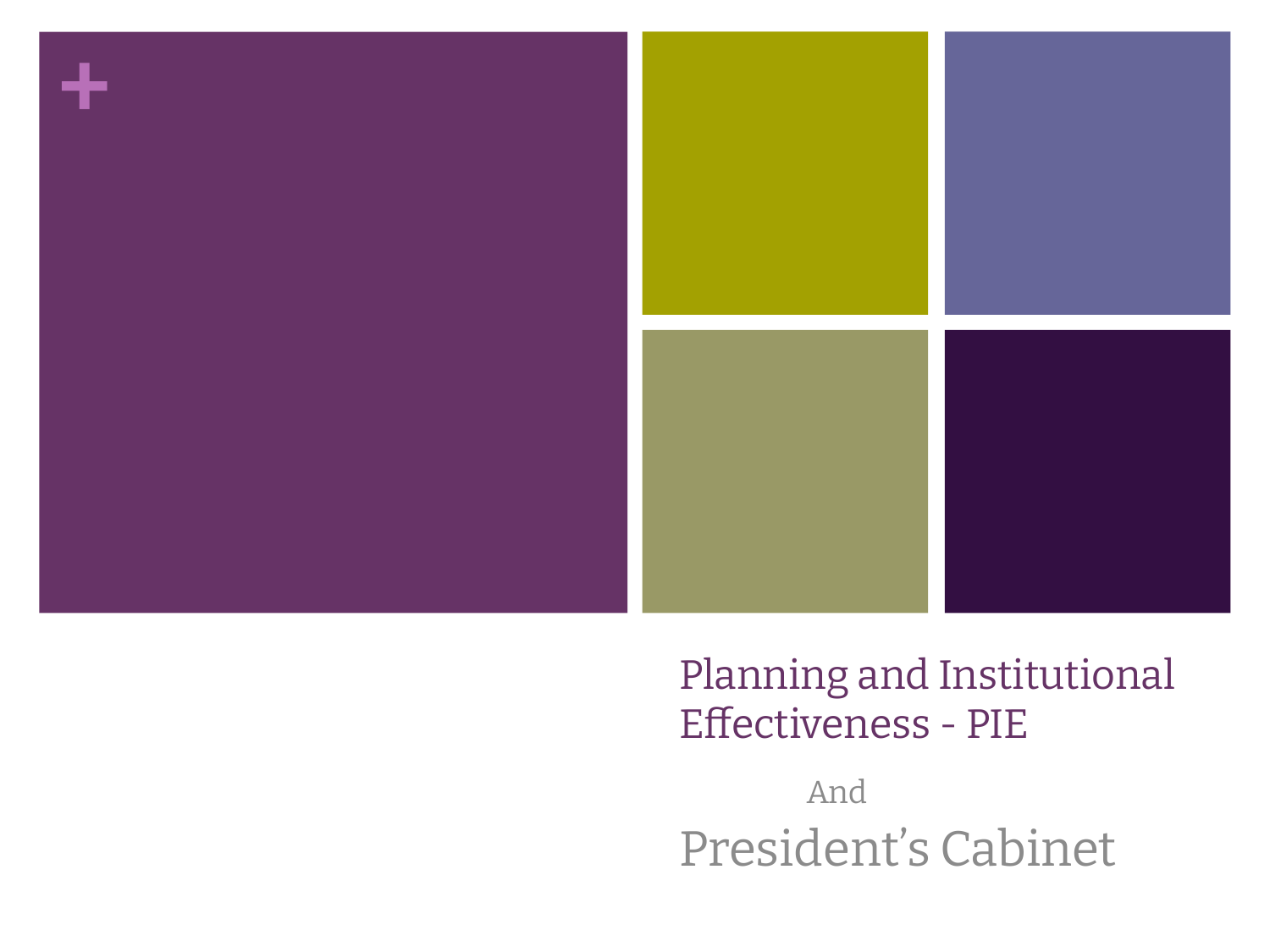

# Planning and Institutional Effectiveness - PIE
	And
President’s Cabinet